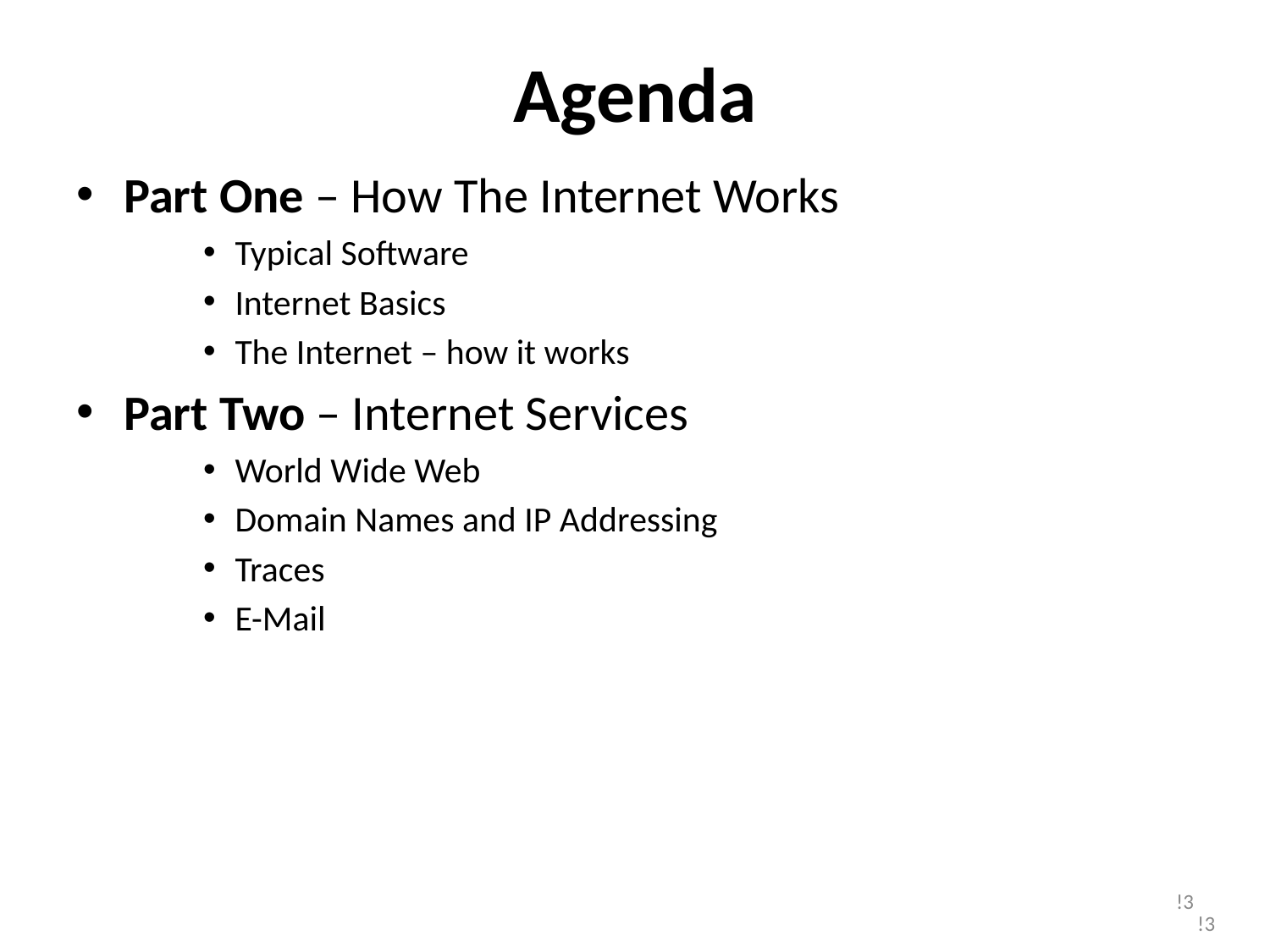

# Agenda
Part One – How The Internet Works
Typical Software
Internet Basics
The Internet – how it works
Part Two – Internet Services
World Wide Web
Domain Names and IP Addressing
Traces
E-Mail
!3
!3